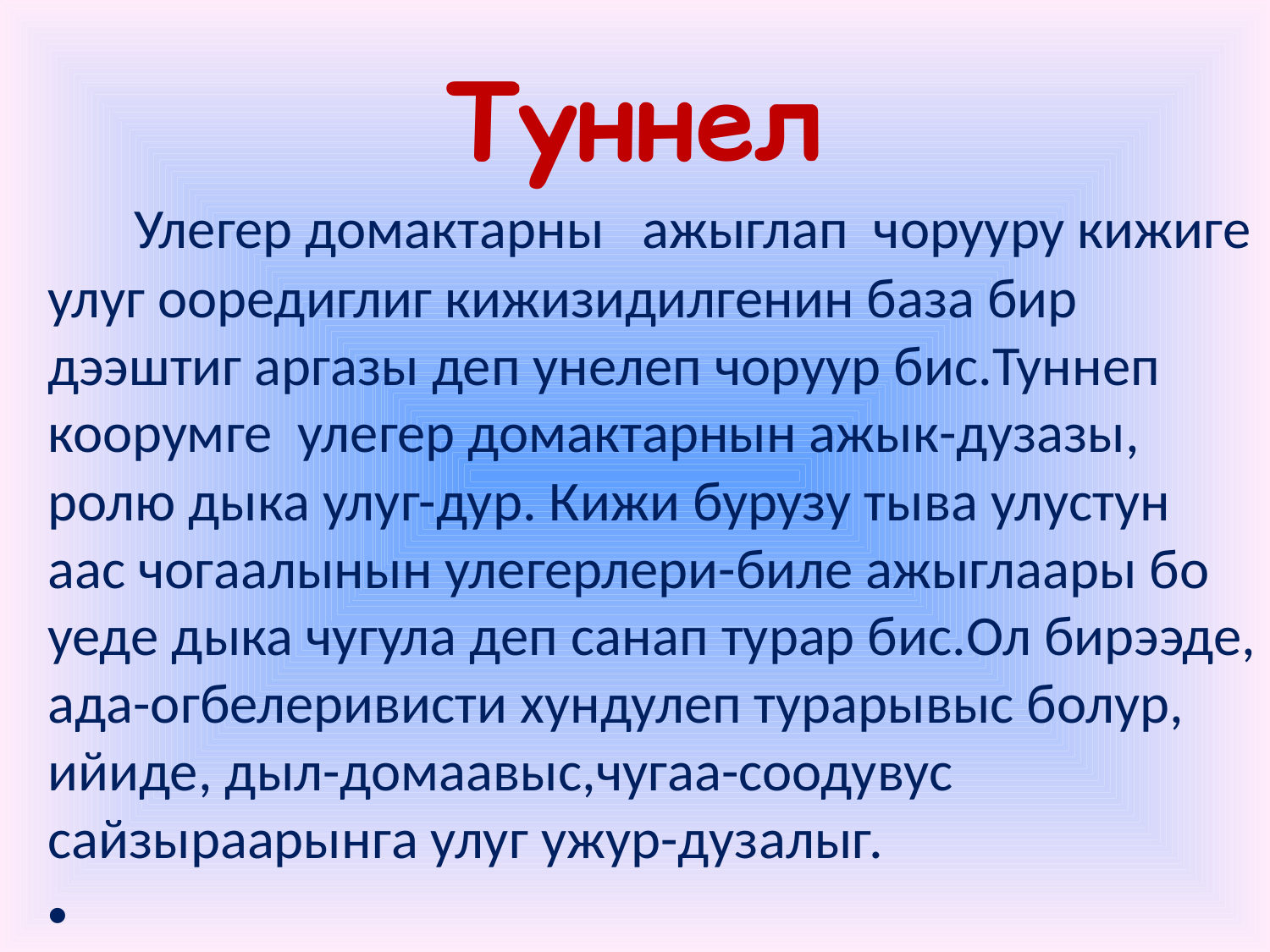

# Туннел
      Улегер домактарны   ажыглап  чорууру кижиге улуг ооредиглиг кижизидилгенин база бир дээштиг аргазы деп унелеп чоруур бис.Туннеп коорумге  улегер домактарнын ажык-дузазы, ролю дыка улуг-дур. Кижи бурузу тыва улустун аас чогаалынын улегерлери-биле ажыглаары бо уеде дыка чугула деп санап турар бис.Ол бирээде, ада-огбелеривисти хундулеп турарывыс болур, ийиде, дыл-домаавыс,чугаа-соодувус сайзыраарынга улуг ужур-дузалыг.